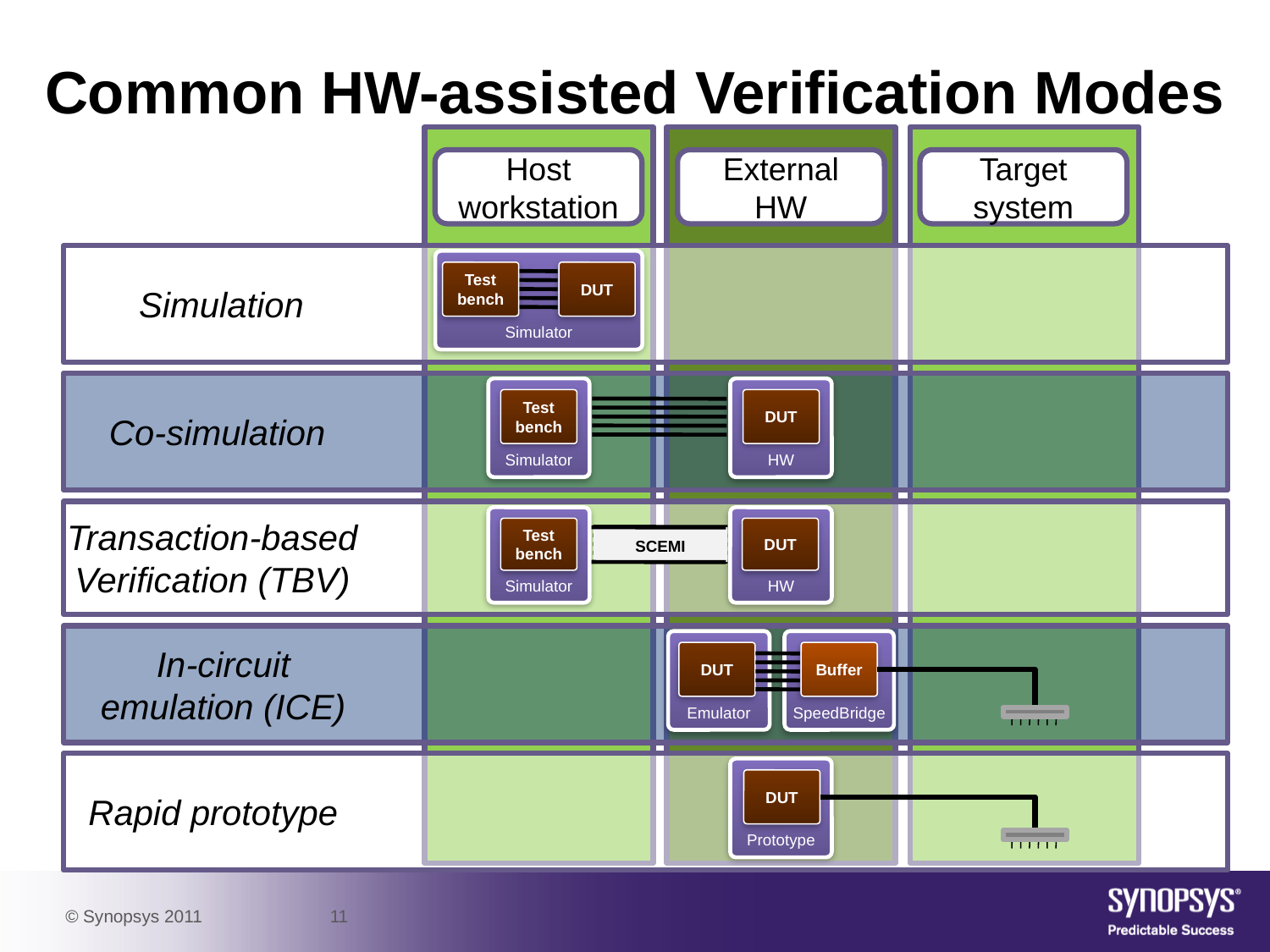

# Common HW-assisted Verification Modes

Host workstation
External HW
Target system

Simulation
Simulator
Test
bench
DUT

Co-simulation
Simulator
Test
bench
HW
DUT
HW
DUT
Simulator
Test
bench

SCEMI

Transaction-based
Verification (TBV)

In-circuit
emulation (ICE)
Emulator
DUT
SpeedBridge
Buffer

Rapid prototype
Prototype
DUT